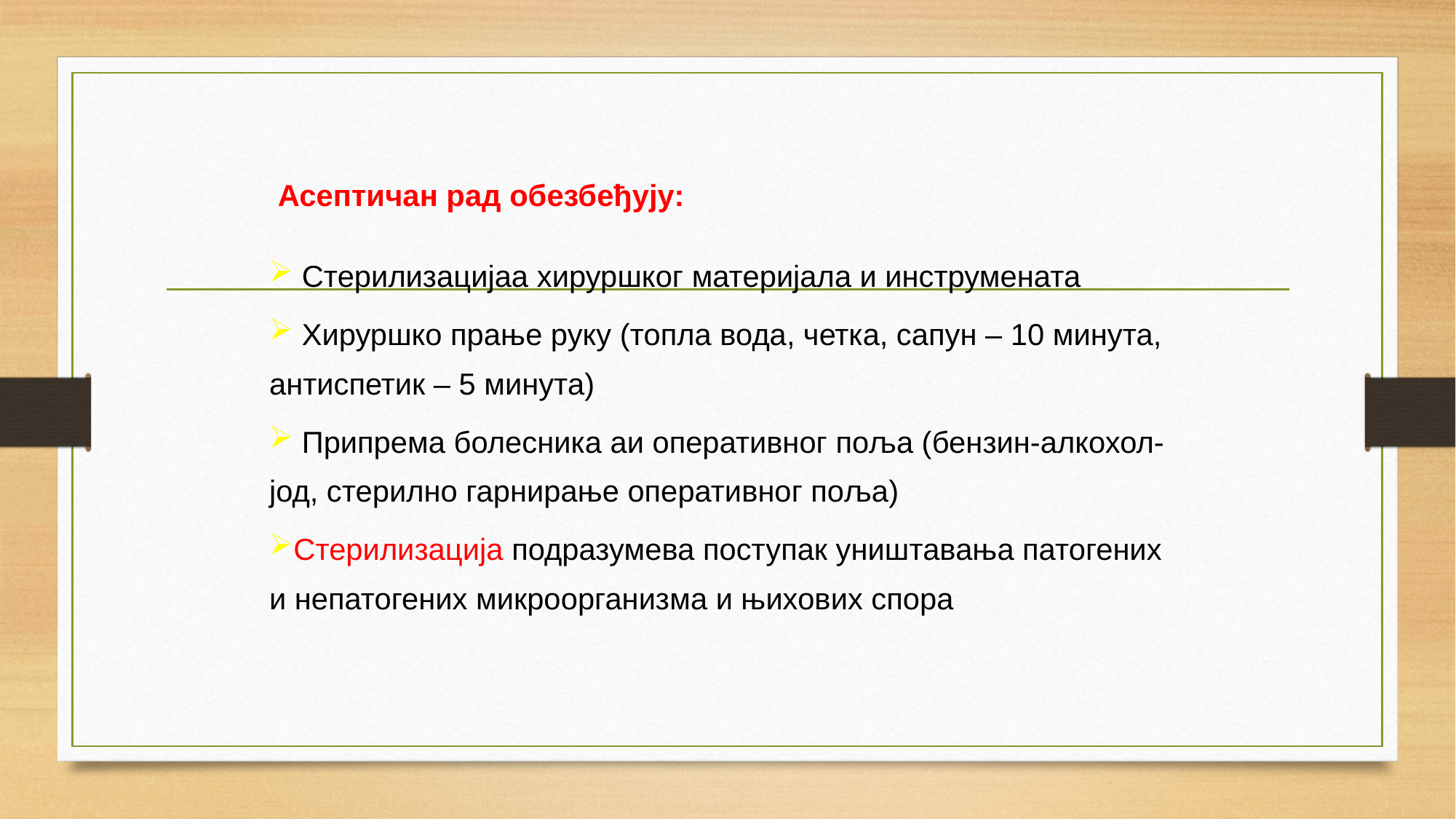

Асептичан рад обезбеђују:
 Стерилизацијаа хируршког материјала и инструмената
 Хируршко прање руку (топла вода, четка, сапун – 10 минута, антиспетик – 5 минута)
 Припрема болесника аи оперативног поља (бензин-алкохол-јод, стерилно гарнирање оперативног поља)
Стерилизација подразумева поступак уништавања патогених и непатогених микроорганизма и њихових спора